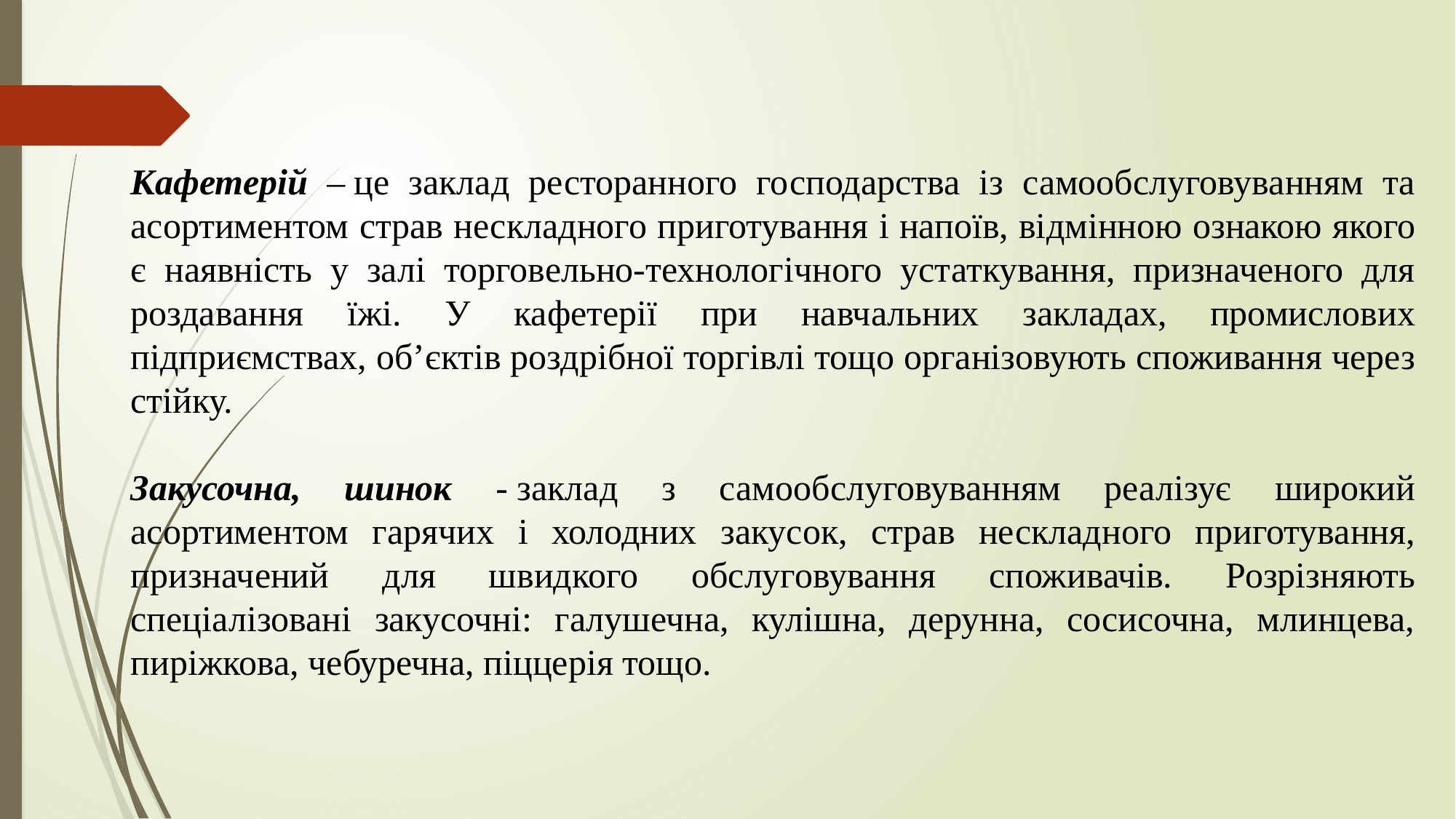

Кафетерій – це заклад ресторанного господарства із самообслуговуванням та асортиментом страв нескладного приготування і напоїв, відмінною ознакою якого є наявність у залі торговельно-технологічного устаткування, призначеного для роздавання їжі. У кафетерії при навчальних закладах, промислових підприємствах, об’єктів роздрібної торгівлі тощо організовують споживання через стійку.

Закусочна, шинок - заклад з самообслуговуванням реалізує широкий асортиментом гарячих і холодних закусок, страв нескладного приготування, призначений для швидкого обслуговування споживачів. Розрізняють спеціалізовані закусочні: галушечна, кулішна, дерунна, сосисочна, млинцева, пиріжкова, чебуречна, піццерія тощо.